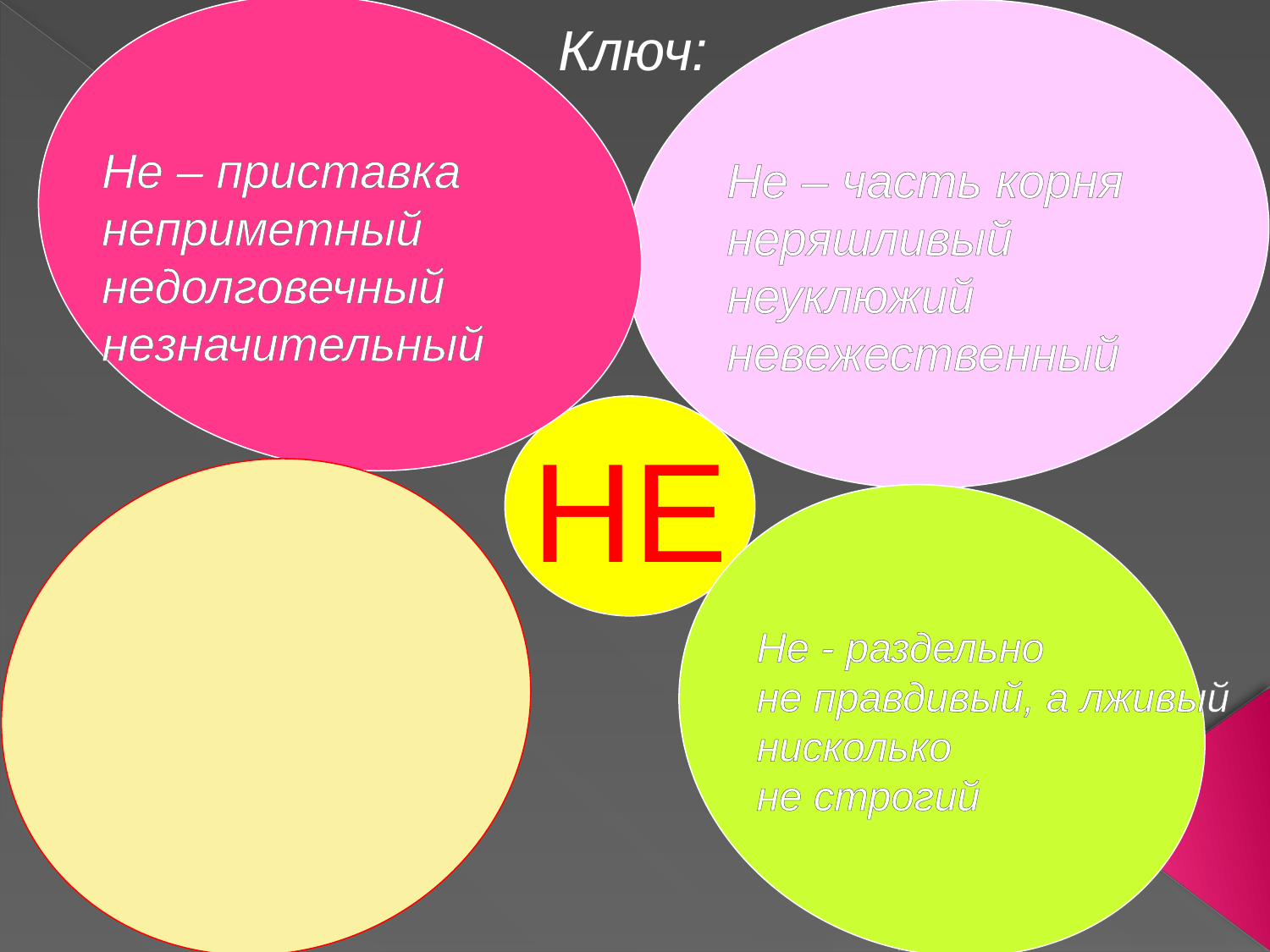

Ключ:
Не – приставка
неприметный
недолговечный
незначительный

Не – часть корня
неряшливый
неуклюжий
невежественный

НЕ

Не - раздельно
не правдивый, а лживый
нисколько
не строгий